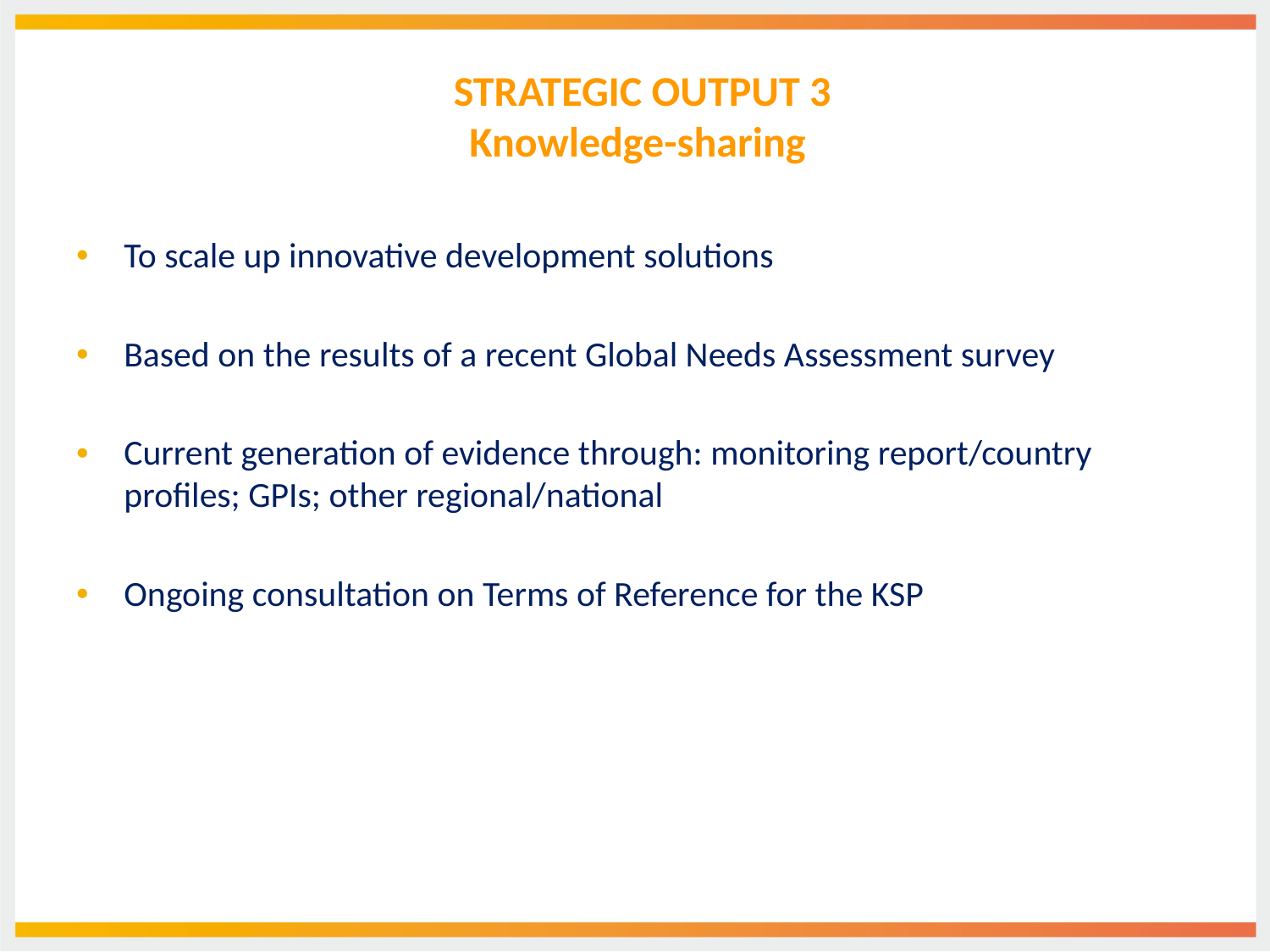

# STRATEGIC OUTPUT 3 Knowledge-sharing
To scale up innovative development solutions

Based on the results of a recent Global Needs Assessment survey

Current generation of evidence through: monitoring report/country profiles; GPIs; other regional/national

Ongoing consultation on Terms of Reference for the KSP